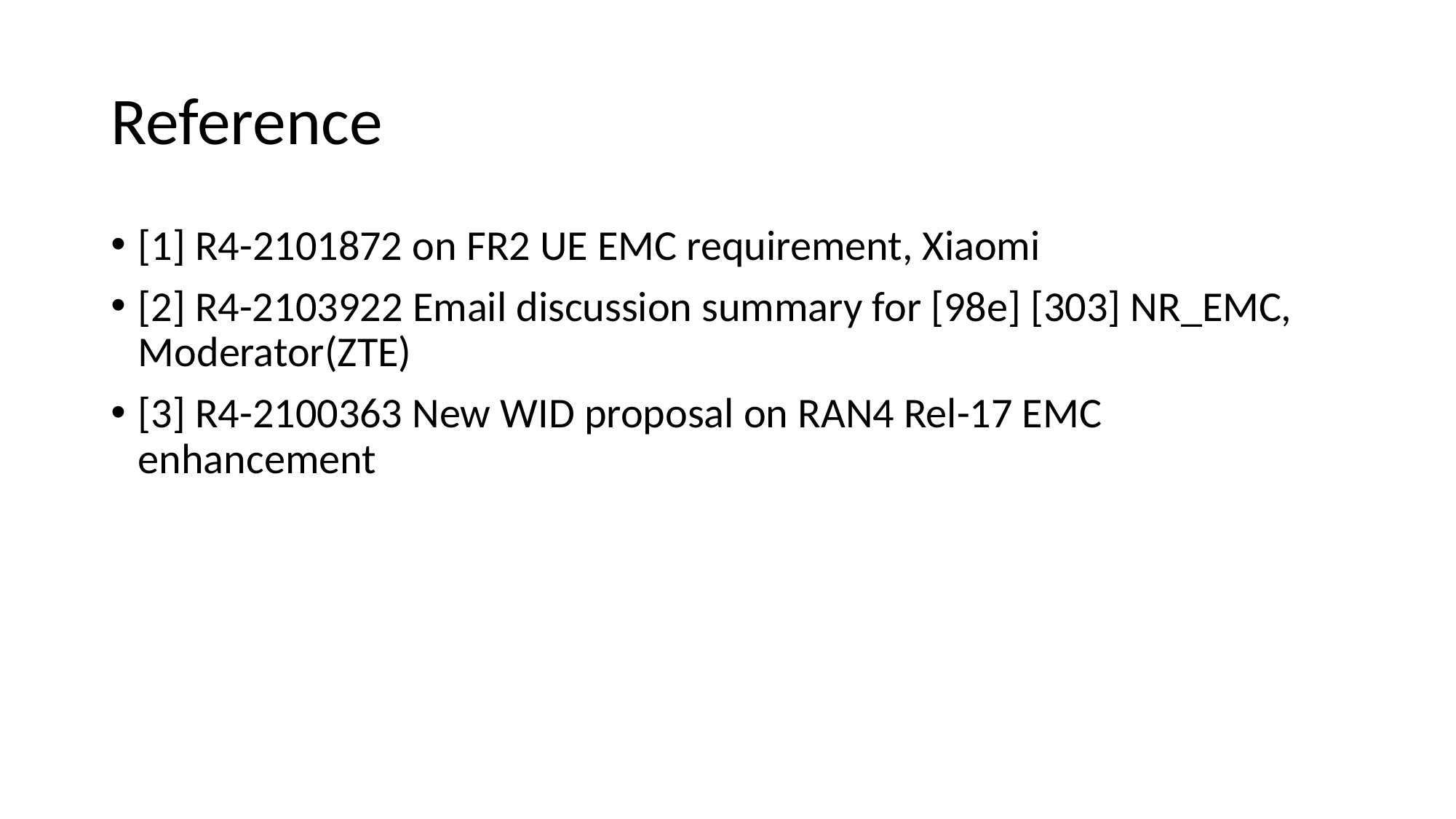

# Reference
[1] R4-2101872 on FR2 UE EMC requirement, Xiaomi
[2] R4-2103922 Email discussion summary for [98e] [303] NR_EMC, Moderator(ZTE)
[3] R4-2100363 New WID proposal on RAN4 Rel-17 EMC enhancement